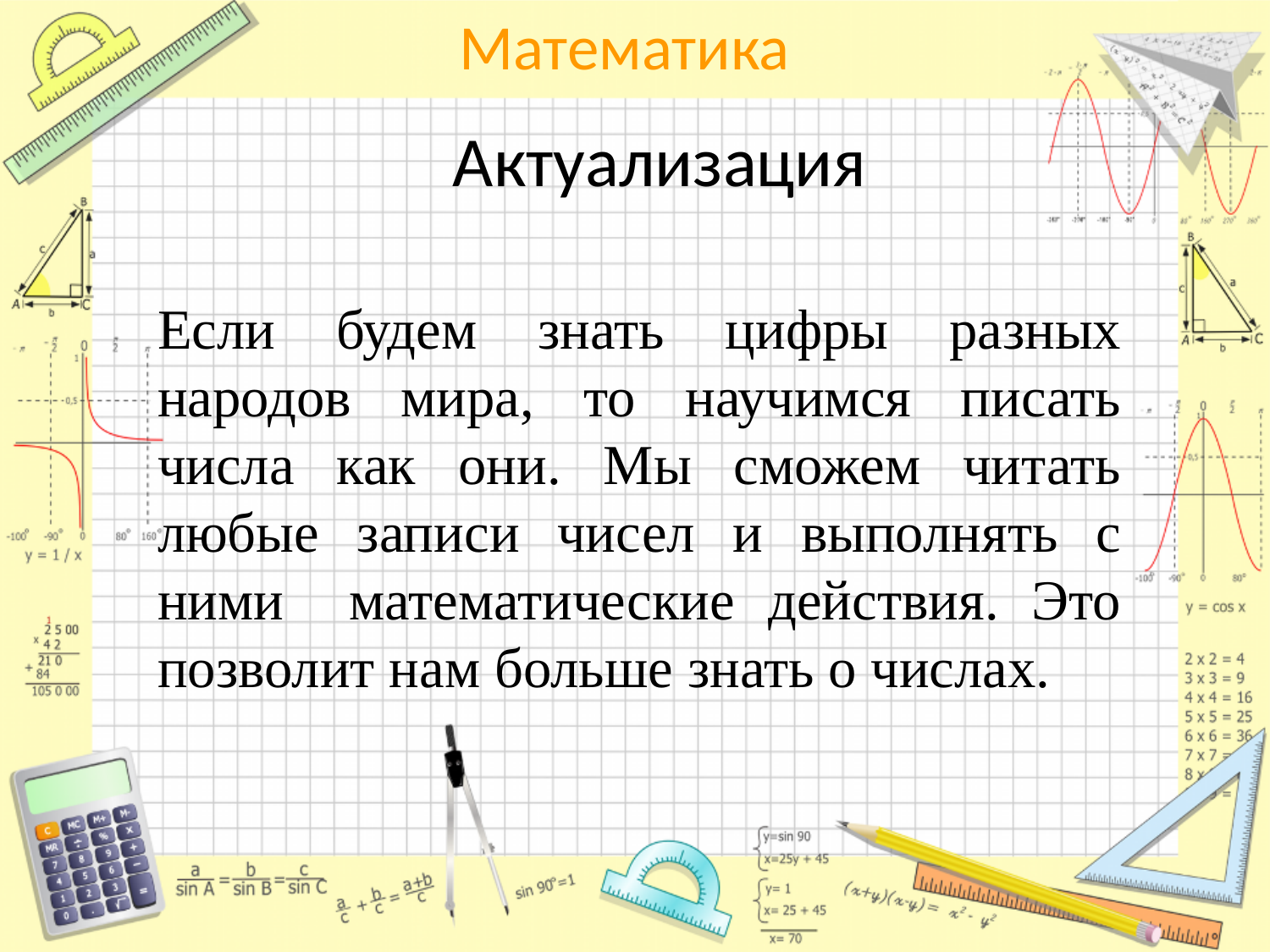

# Актуализация
Если будем знать цифры разных народов мира, то научимся писать числа как они. Мы сможем читать любые записи чисел и выполнять с ними  математические действия. Это позволит нам больше знать о числах.